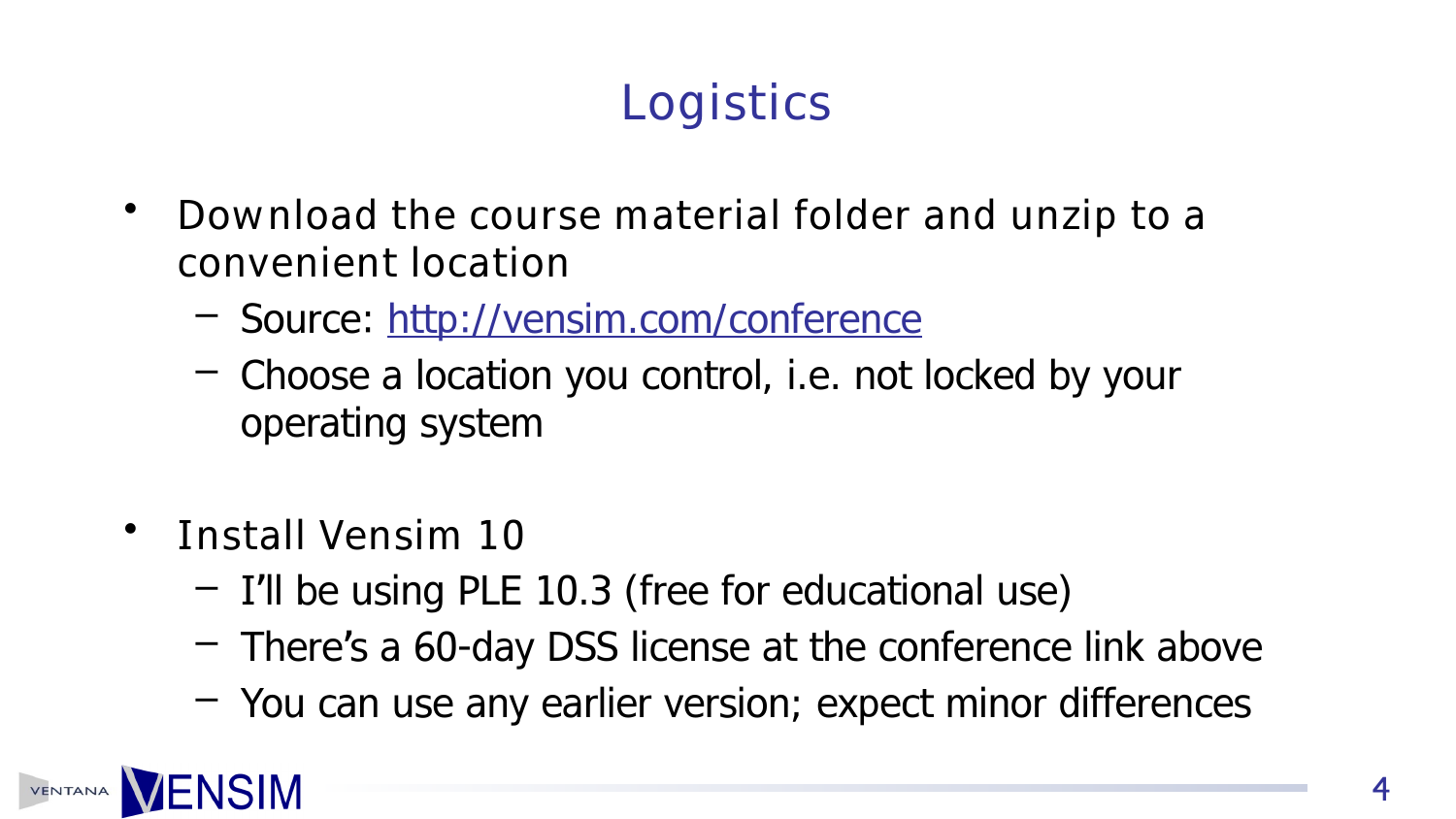

# Logistics
Download the course material folder and unzip to a convenient location
Source: http://vensim.com/conference
Choose a location you control, i.e. not locked by your operating system

Install Vensim 10
I’ll be using PLE 10.3 (free for educational use)
There’s a 60-day DSS license at the conference link above
You can use any earlier version; expect minor differences